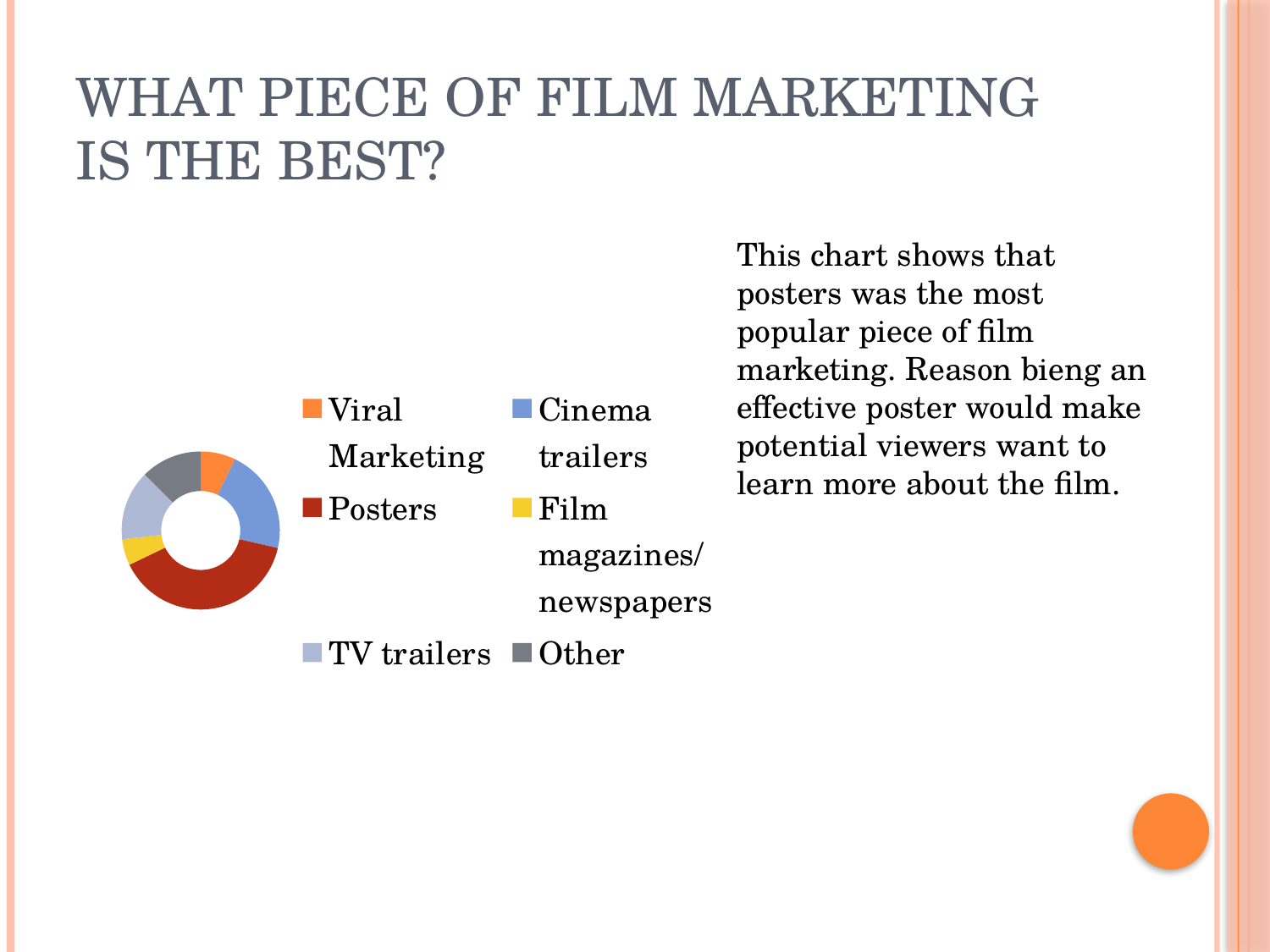

# What piece of film marketing is the best?

### Chart

| Category | Sales |
|---|---|
| Viral Marketing | 2.0 |
| Cinema trailers | 6.0 |
| Posters | 11.0 |
| Film magazines/newspapers | 1.5 |
| TV trailers | 4.0 |
| Other | 3.5 |
This chart shows that posters was the most popular piece of film marketing. Reason bieng an effective poster would make potential viewers want to learn more about the film.